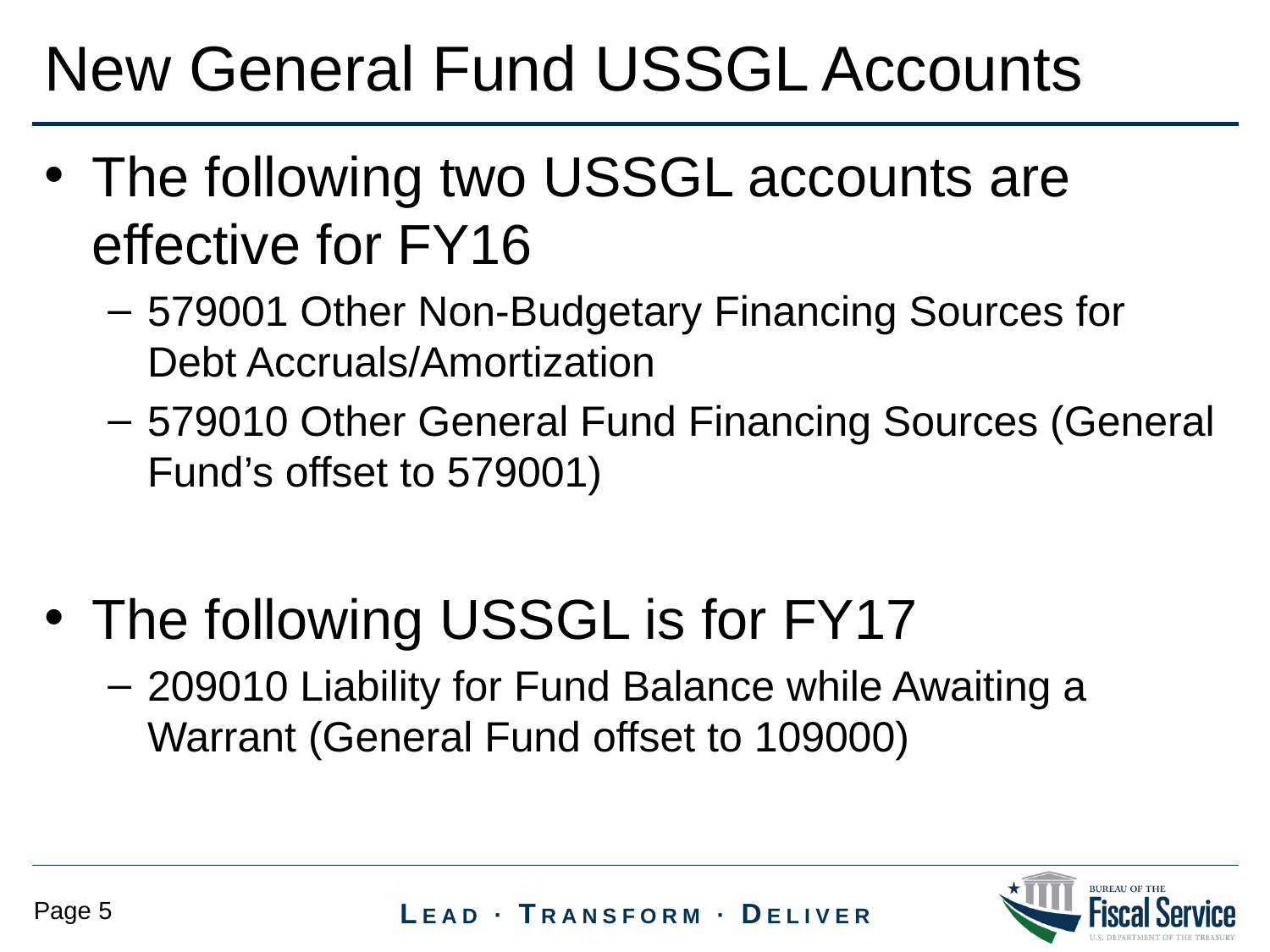

New General Fund USSGL Accounts
The following two USSGL accounts are effective for FY16
579001 Other Non-Budgetary Financing Sources for Debt Accruals/Amortization
579010 Other General Fund Financing Sources (General Fund’s offset to 579001)

The following USSGL is for FY17
209010 Liability for Fund Balance while Awaiting a Warrant (General Fund offset to 109000)